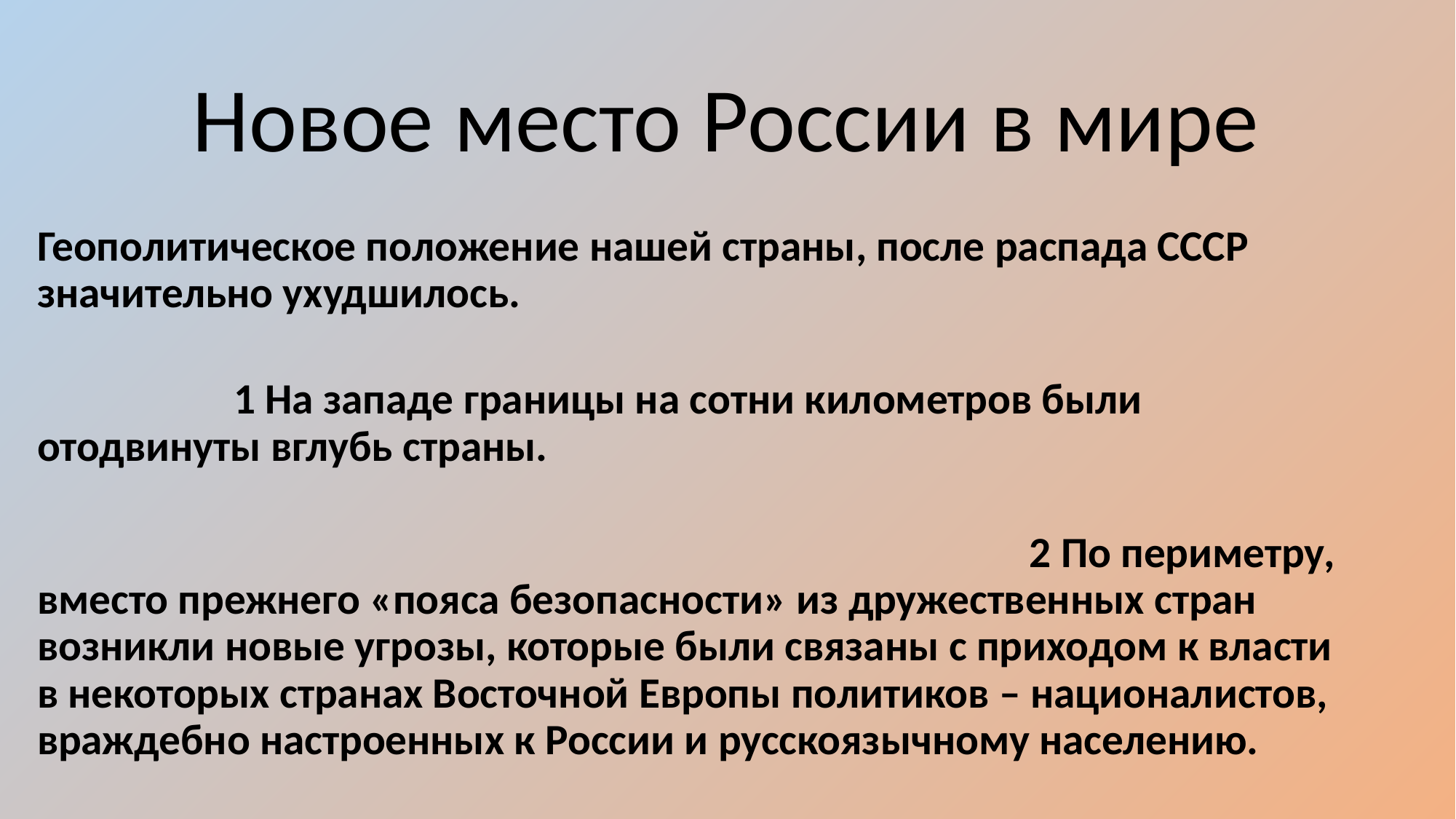

# Новое место России в мире
Геополитическое положение нашей страны, после распада СССР значительно ухудшилось.
                                                                                                                                                          1 На западе границы на сотни километров были отодвинуты вглубь страны.
                                                                                                                                                                                                                                           2 По периметру, вместо прежнего «пояса безопасности» из дружественных стран возникли новые угрозы, которые были связаны с приходом к власти в некоторых странах Восточной Европы политиков – националистов, враждебно настроенных к России и русскоязычному населению.